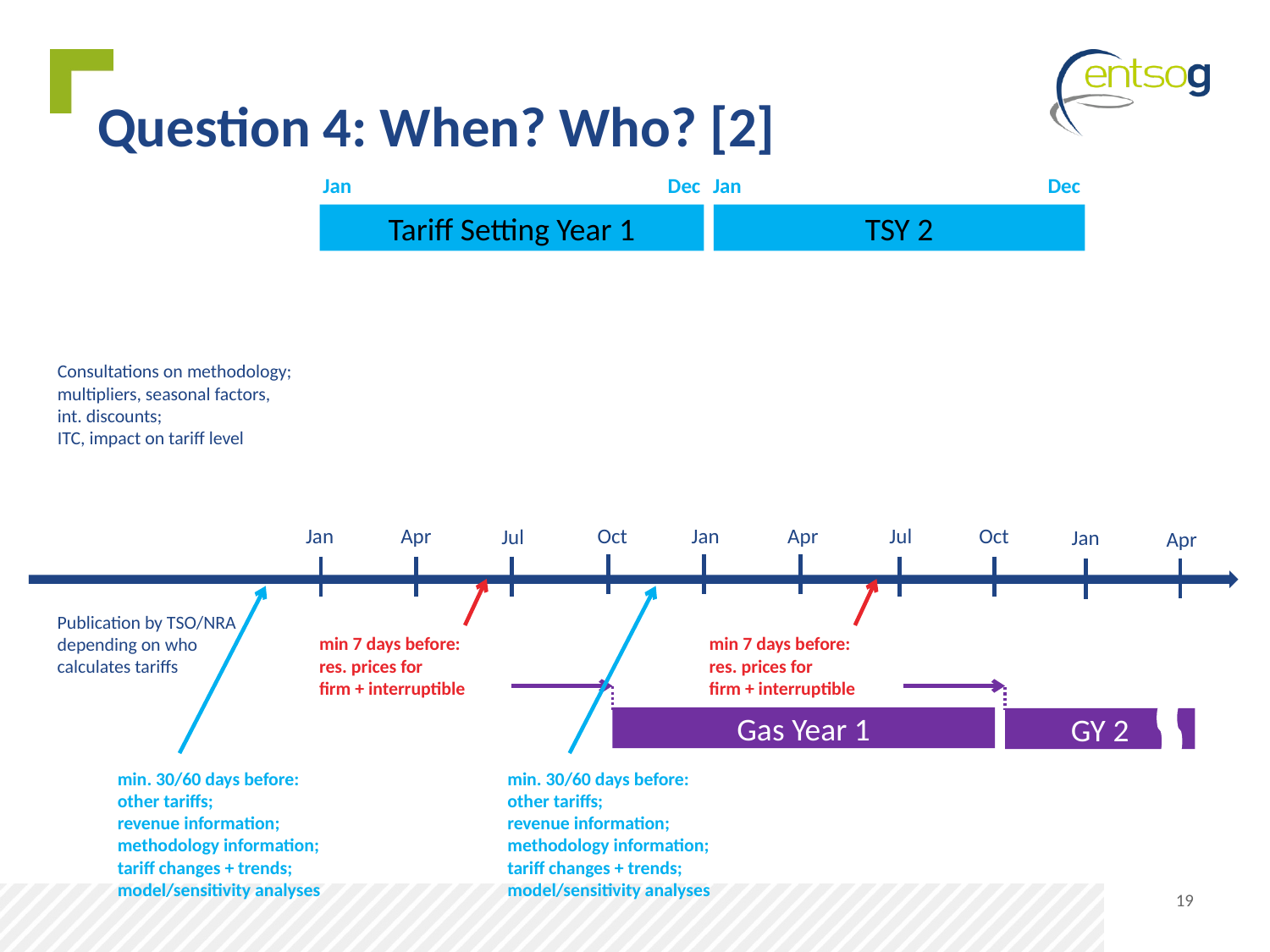

# Question 4: When? Who? [2]
Dec
Dec
Jan
Jan
Tariff Setting Year 1
TSY 2
Consultations on methodology;
multipliers, seasonal factors,
int. discounts;
ITC, impact on tariff level
Jul
Oct
Jan
Apr
Apr
Jan
Oct
Jul
Jan
Apr

Publication by TSO/NRA depending on who calculates tariffs
min 7 days before:
res. prices for
firm + interruptible
min 7 days before:
res. prices for
firm + interruptible
Gas Year 1
GY 2

min. 30/60 days before:
other tariffs;
revenue information;
methodology information;
tariff changes + trends;
model/sensitivity analyses
min. 30/60 days before:
other tariffs;
revenue information;
methodology information;
tariff changes + trends;
model/sensitivity analyses
19